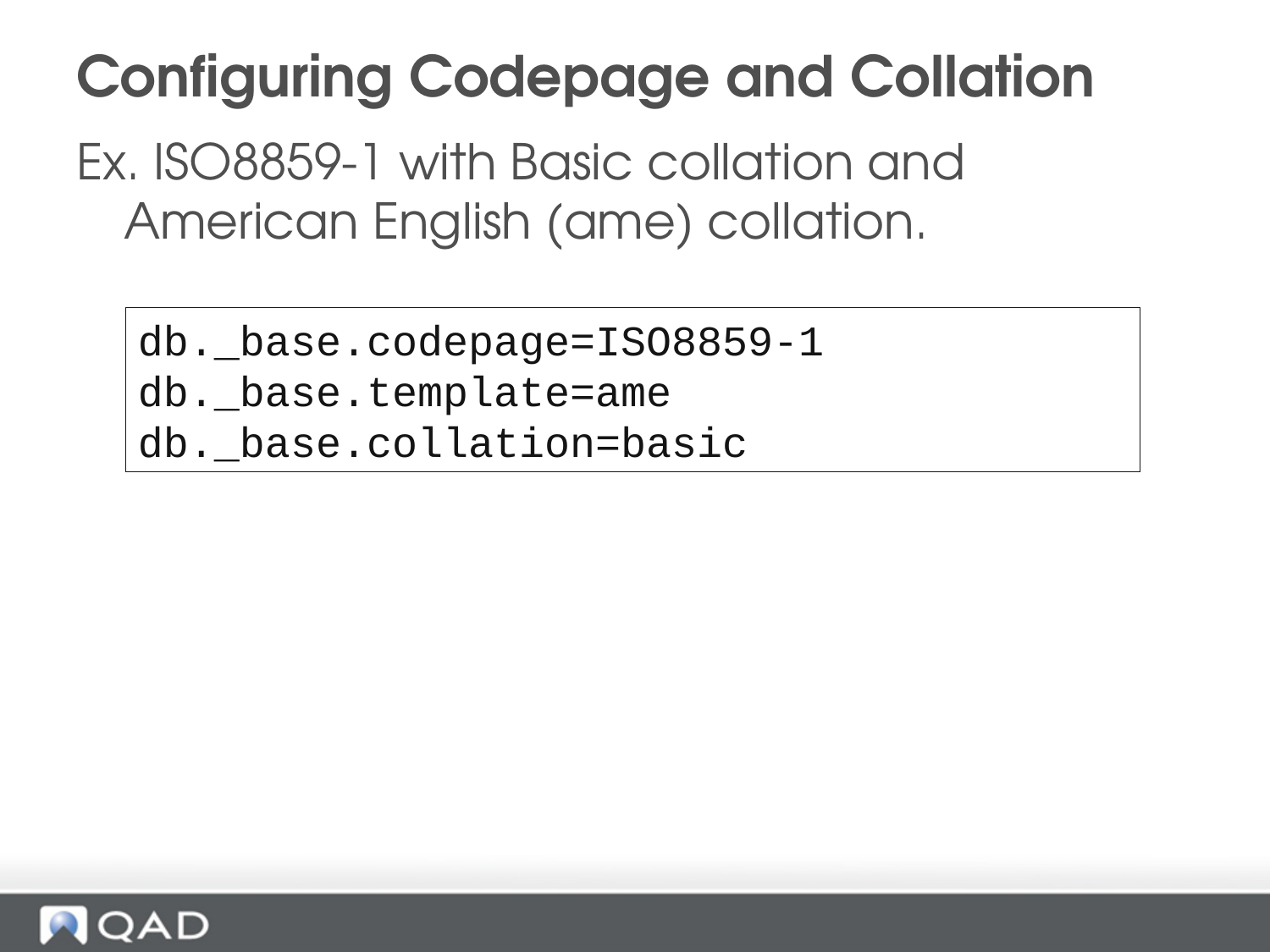

# Configuring Codepage and Collation
Ex. ISO8859-1 with Basic collation and American English (ame) collation.
db._base.codepage=ISO8859-1
db._base.template=ame
db._base.collation=basic